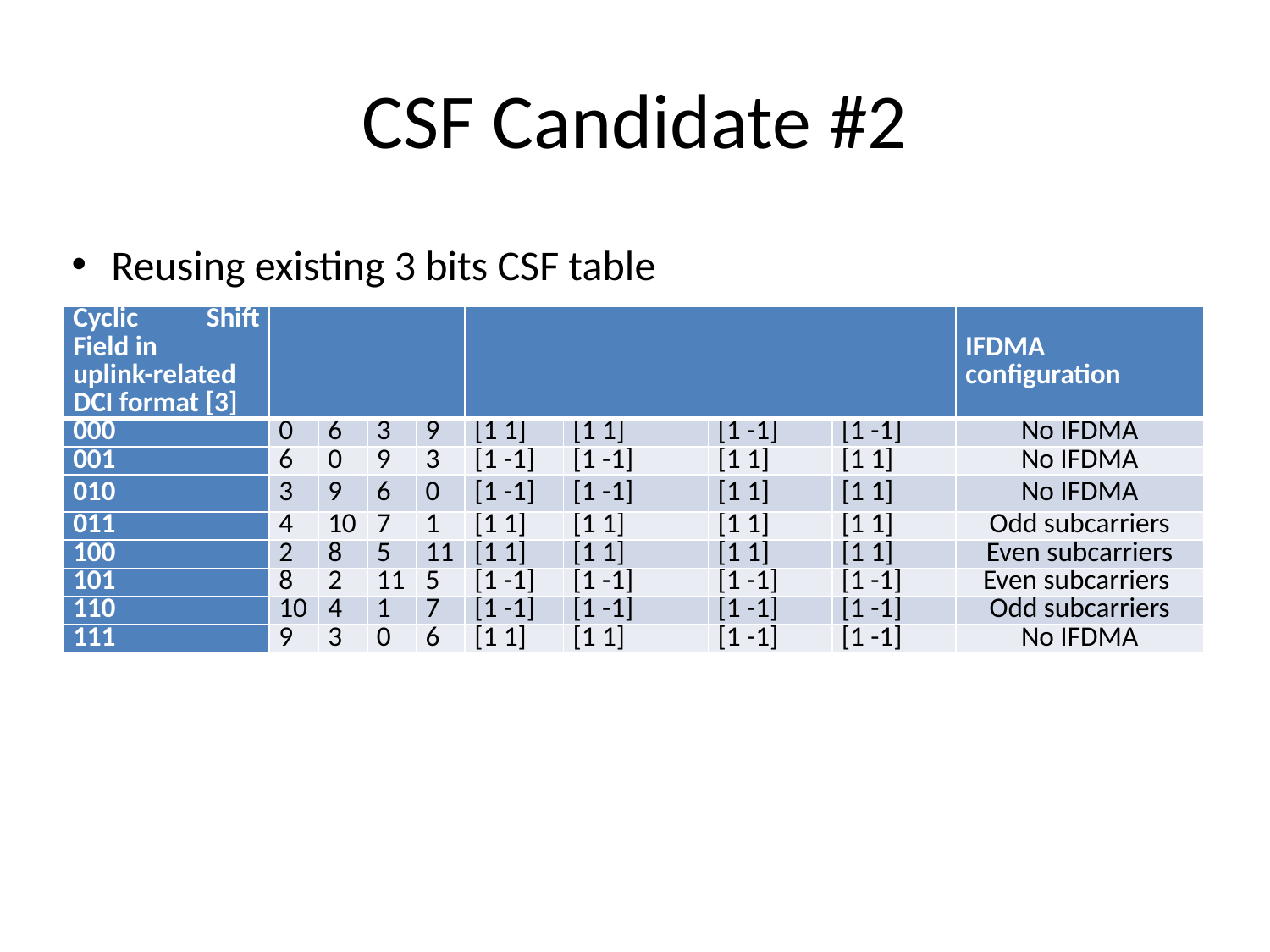

# CSF Candidate #2
Reusing existing 3 bits CSF table
| Cyclic Shift Field in uplink-related DCI format [3] |  |  |  |  |  |  |  |  | IFDMA configuration |
| --- | --- | --- | --- | --- | --- | --- | --- | --- | --- |
| 000 | 0 | 6 | 3 | 9 | [1 1] | [1 1] | [1 -1] | [1 -1] | No IFDMA |
| 001 | 6 | 0 | 9 | 3 | [1 -1] | [1 -1] | [1 1] | [1 1] | No IFDMA |
| 010 | 3 | 9 | 6 | 0 | [1 -1] | [1 -1] | [1 1] | [1 1] | No IFDMA |
| 011 | 4 | 10 | 7 | 1 | [1 1] | [1 1] | [1 1] | [1 1] | Odd subcarriers |
| 100 | 2 | 8 | 5 | 11 | [1 1] | [1 1] | [1 1] | [1 1] | Even subcarriers |
| 101 | 8 | 2 | 11 | 5 | [1 -1] | [1 -1] | [1 -1] | [1 -1] | Even subcarriers |
| 110 | 10 | 4 | 1 | 7 | [1 -1] | [1 -1] | [1 -1] | [1 -1] | Odd subcarriers |
| 111 | 9 | 3 | 0 | 6 | [1 1] | [1 1] | [1 -1] | [1 -1] | No IFDMA |